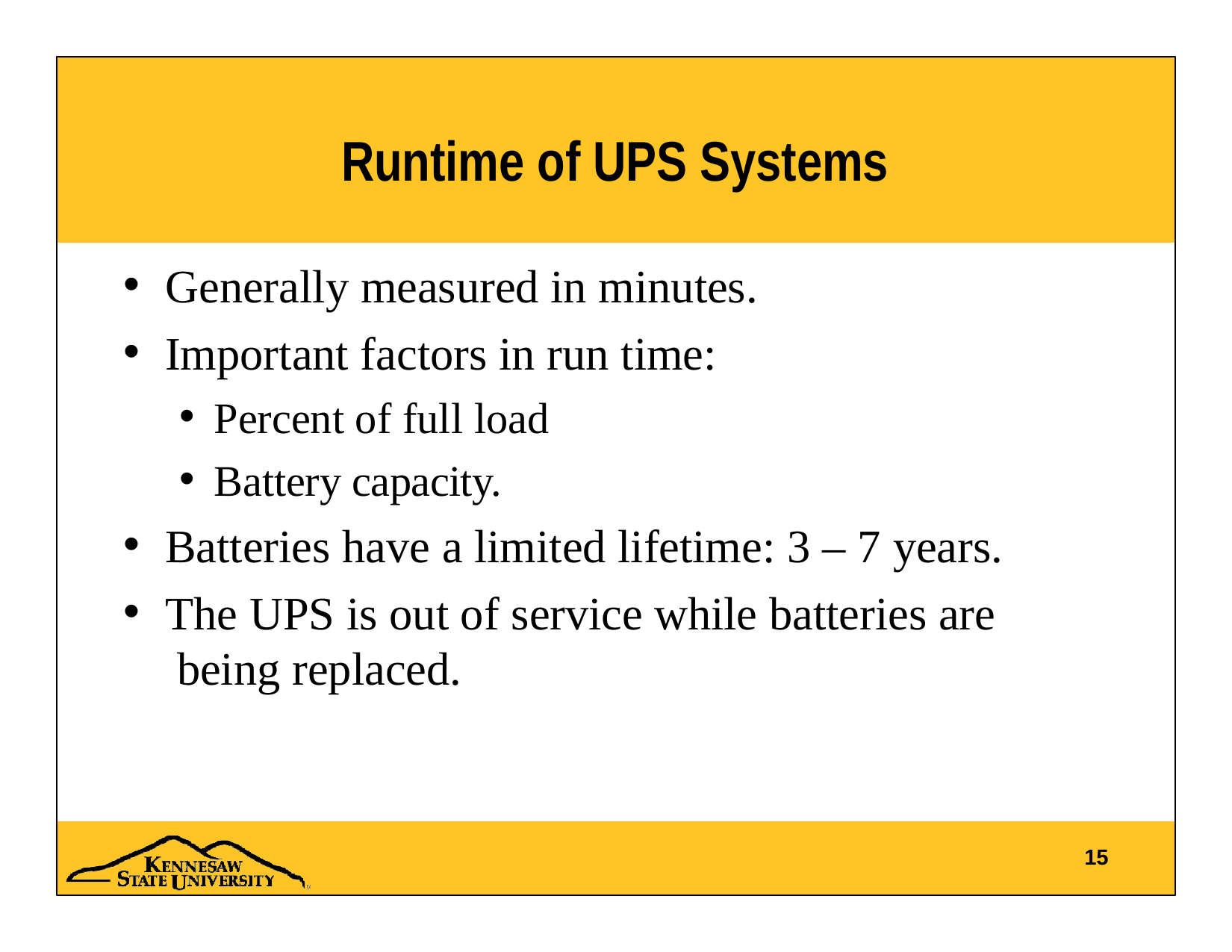

# Runtime of UPS Systems
Generally measured in minutes.
Important factors in run time:
Percent of full load
Battery capacity.
Batteries have a limited lifetime: 3 – 7 years.
The UPS is out of service while batteries are  being replaced.

15